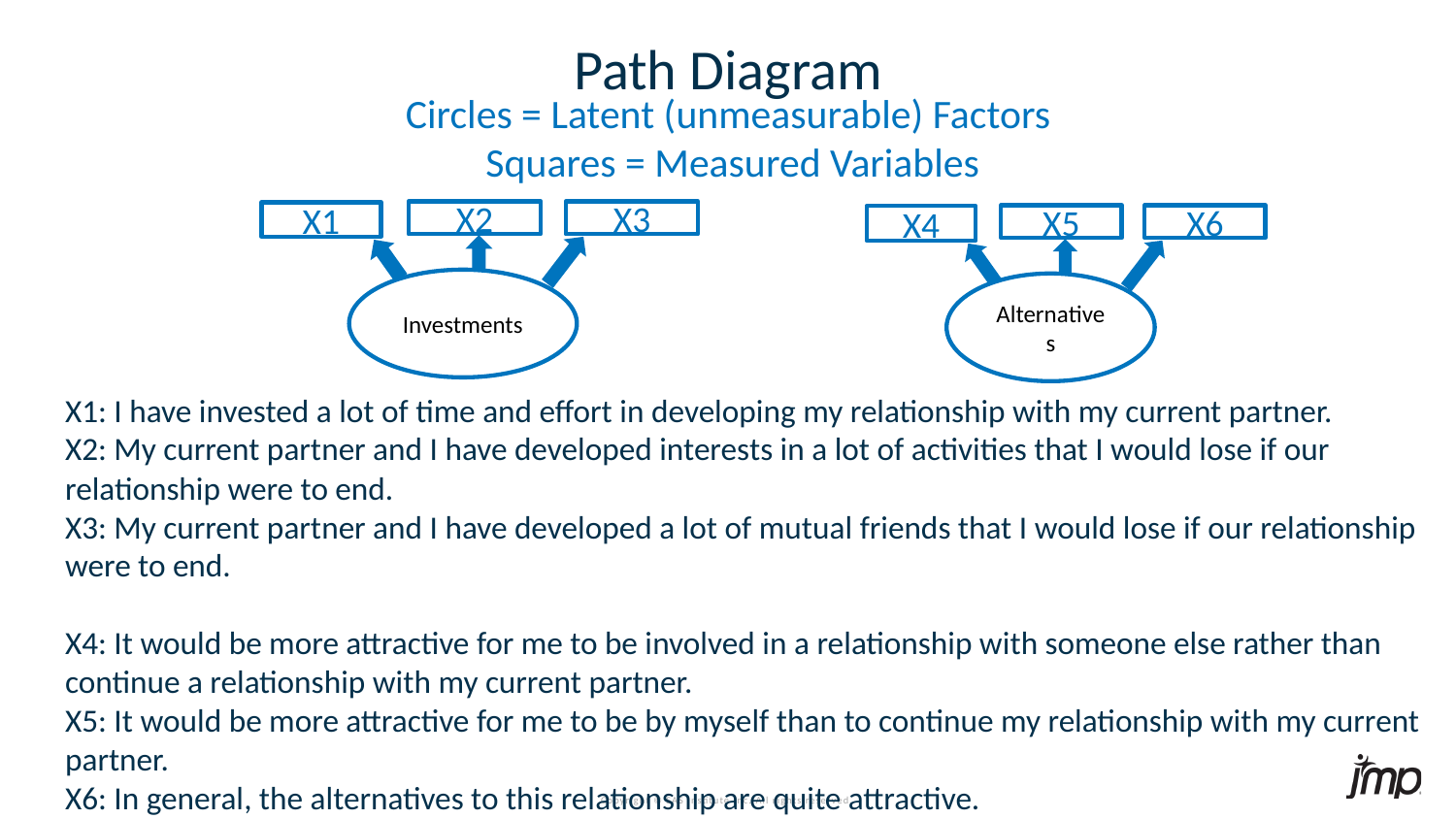

# Path Diagram
Circles = Latent (unmeasurable) Factors
 Squares = Measured Variables
X2
X3
X1

Investments
X5
X6
X4

Alternatives
X1: I have invested a lot of time and effort in developing my relationship with my current partner.
X2: My current partner and I have developed interests in a lot of activities that I would lose if our relationship were to end.
X3: My current partner and I have developed a lot of mutual friends that I would lose if our relationship were to end.

X4: It would be more attractive for me to be involved in a relationship with someone else rather than continue a relationship with my current partner.
X5: It would be more attractive for me to be by myself than to continue my relationship with my current partner.
X6: In general, the alternatives to this relationship are quite attractive.